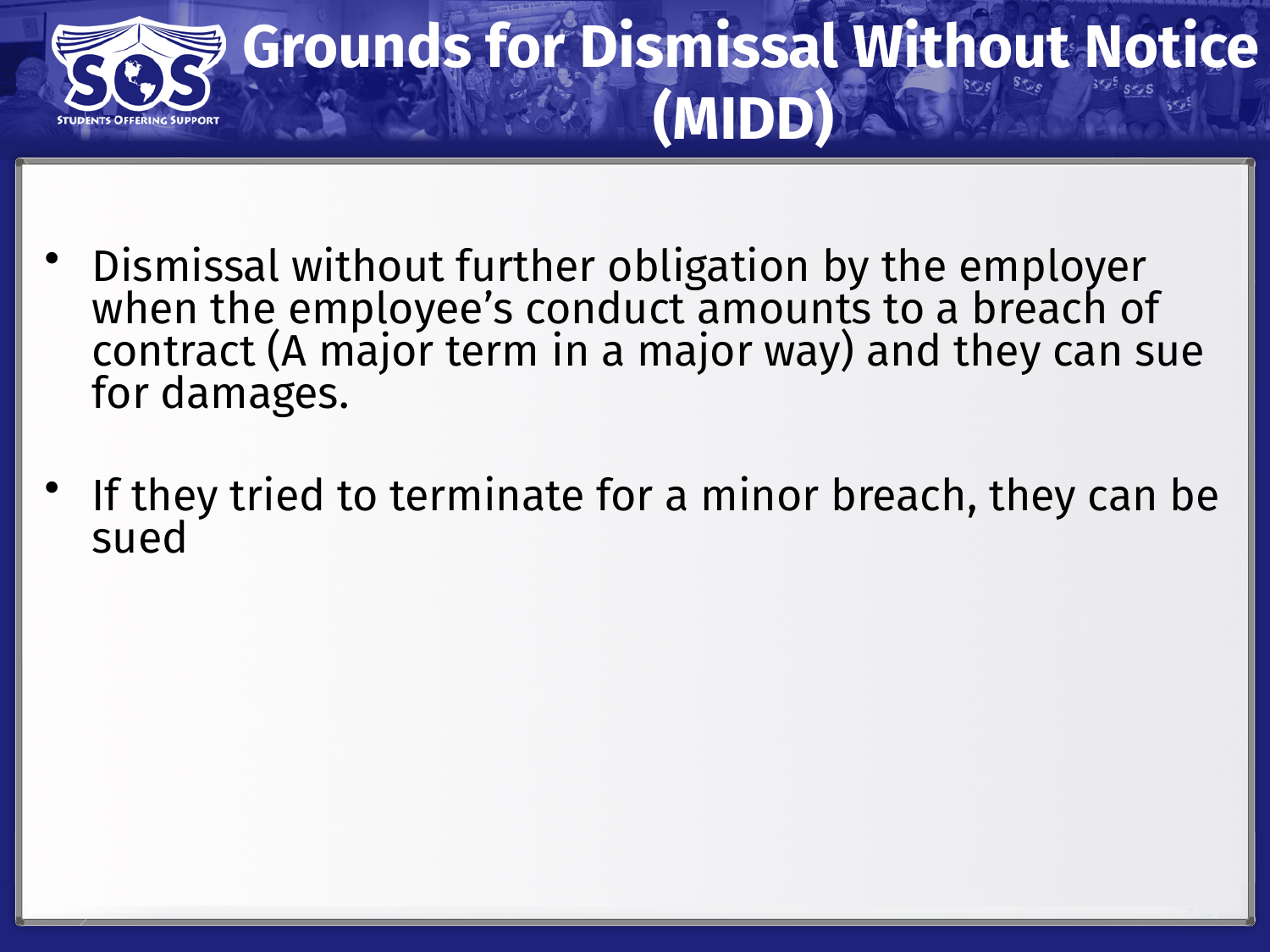

# Grounds for Dismissal Without Notice (MIDD)

Dismissal without further obligation by the employer when the employee’s conduct amounts to a breach of contract (A major term in a major way) and they can sue for damages.

If they tried to terminate for a minor breach, they can be sued